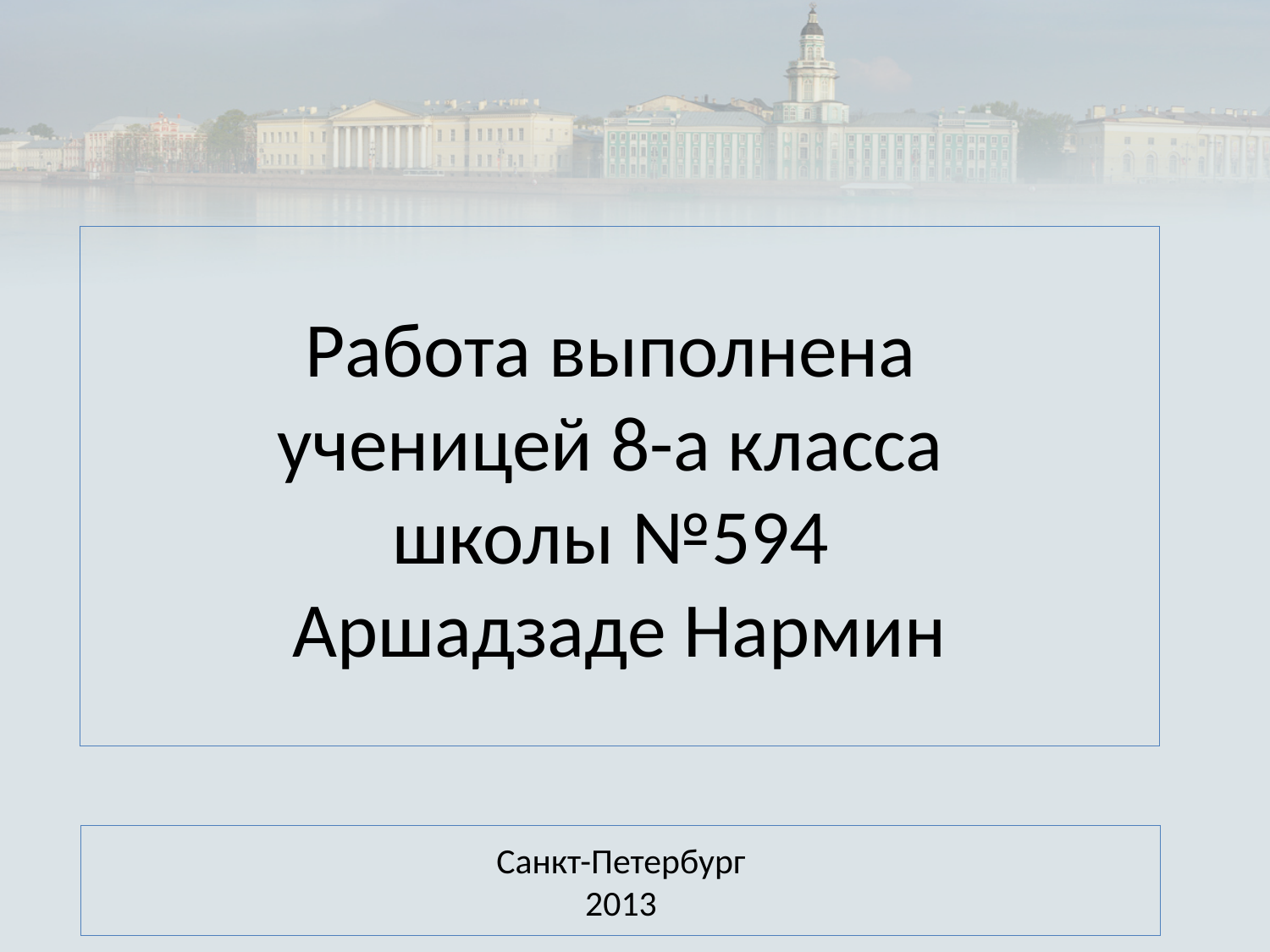

# Работа выполнена ученицей 8-а класса школы №594 Аршадзаде Нармин
Санкт-Петербург
2013